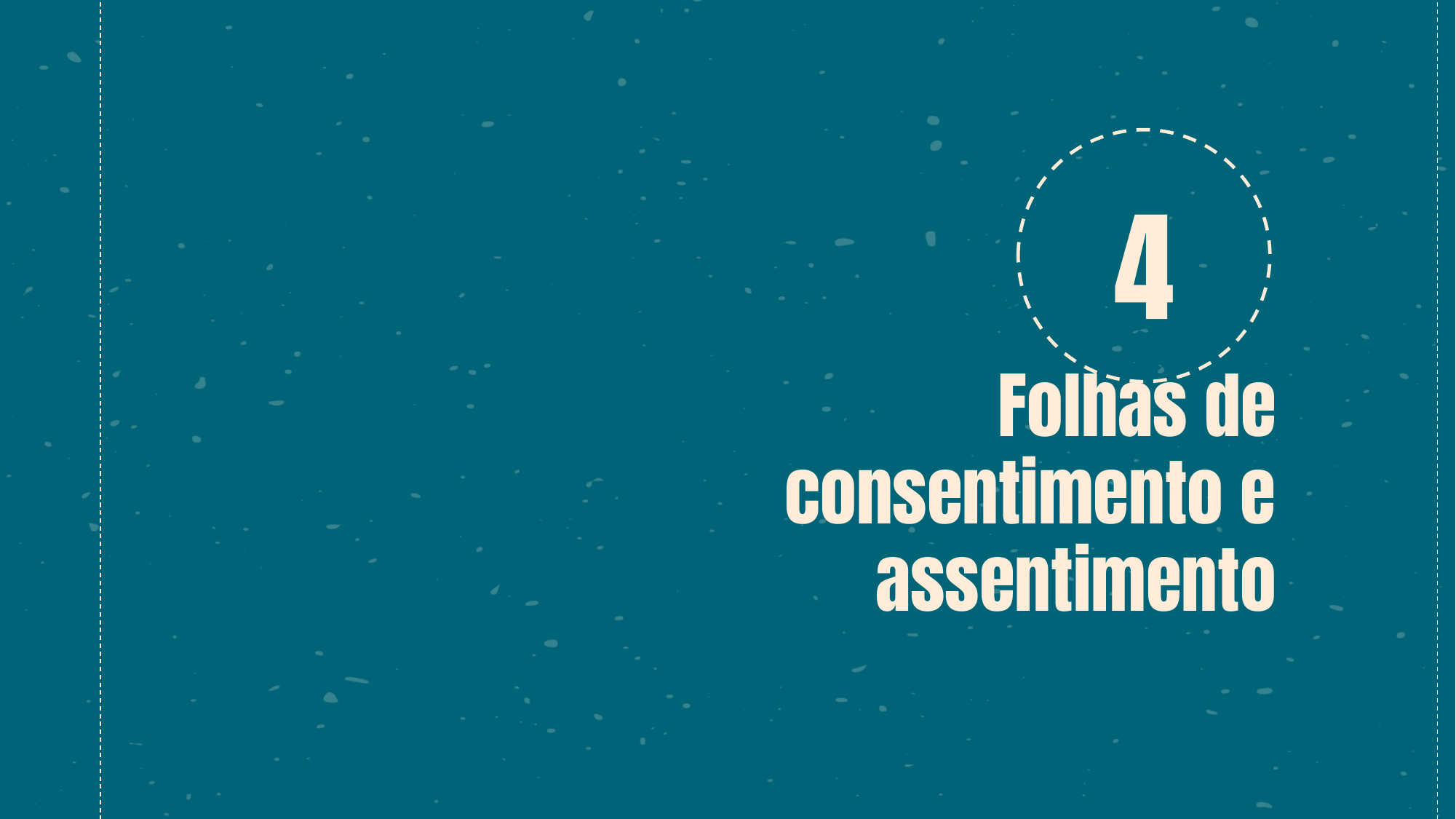

4
# Folhas de consentimento e assentimento